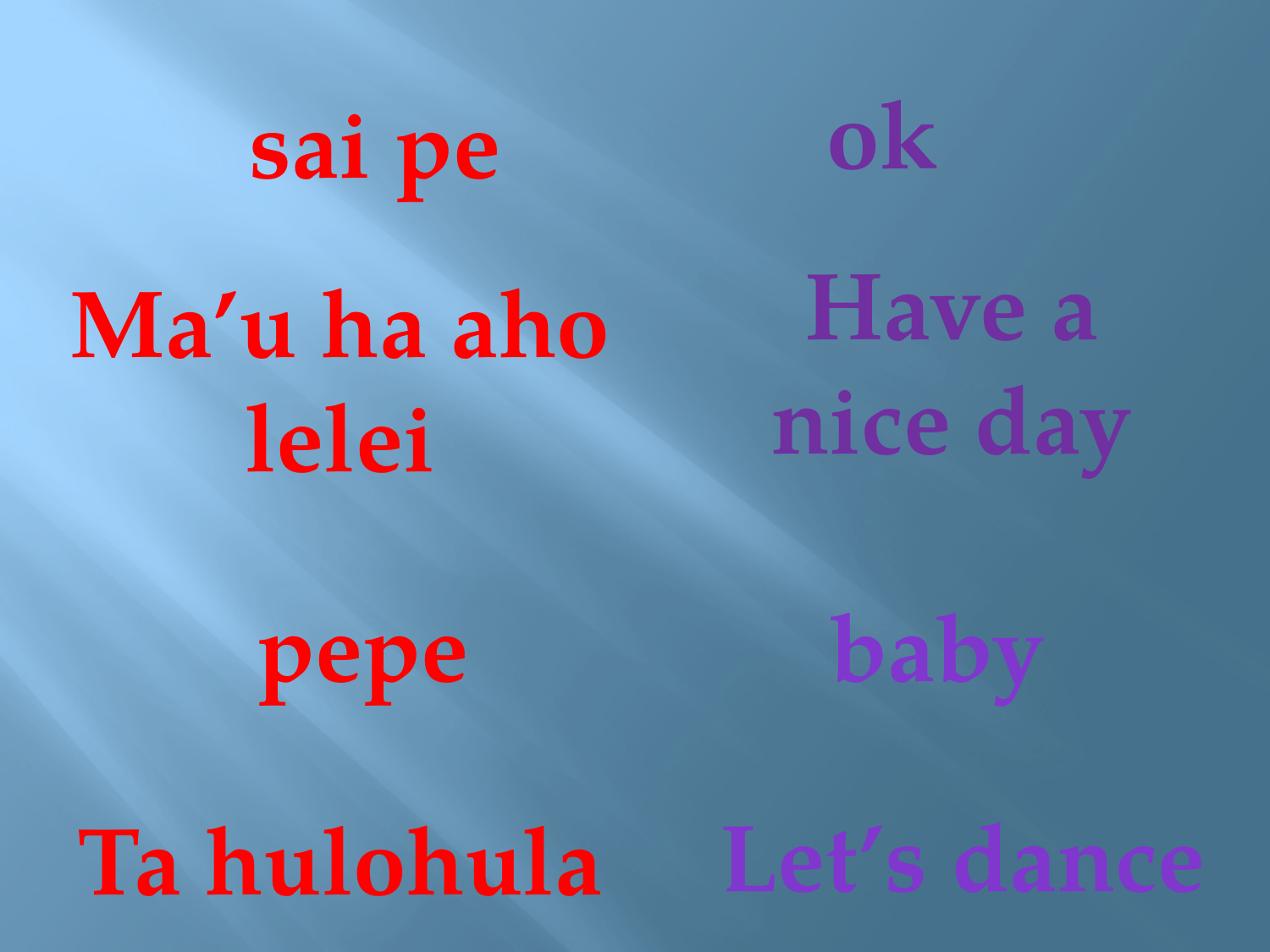

ok
 sai pe
Have a nice day
Ma’u ha aho lelei
pepe
baby
Let’s dance
Ta hulohula